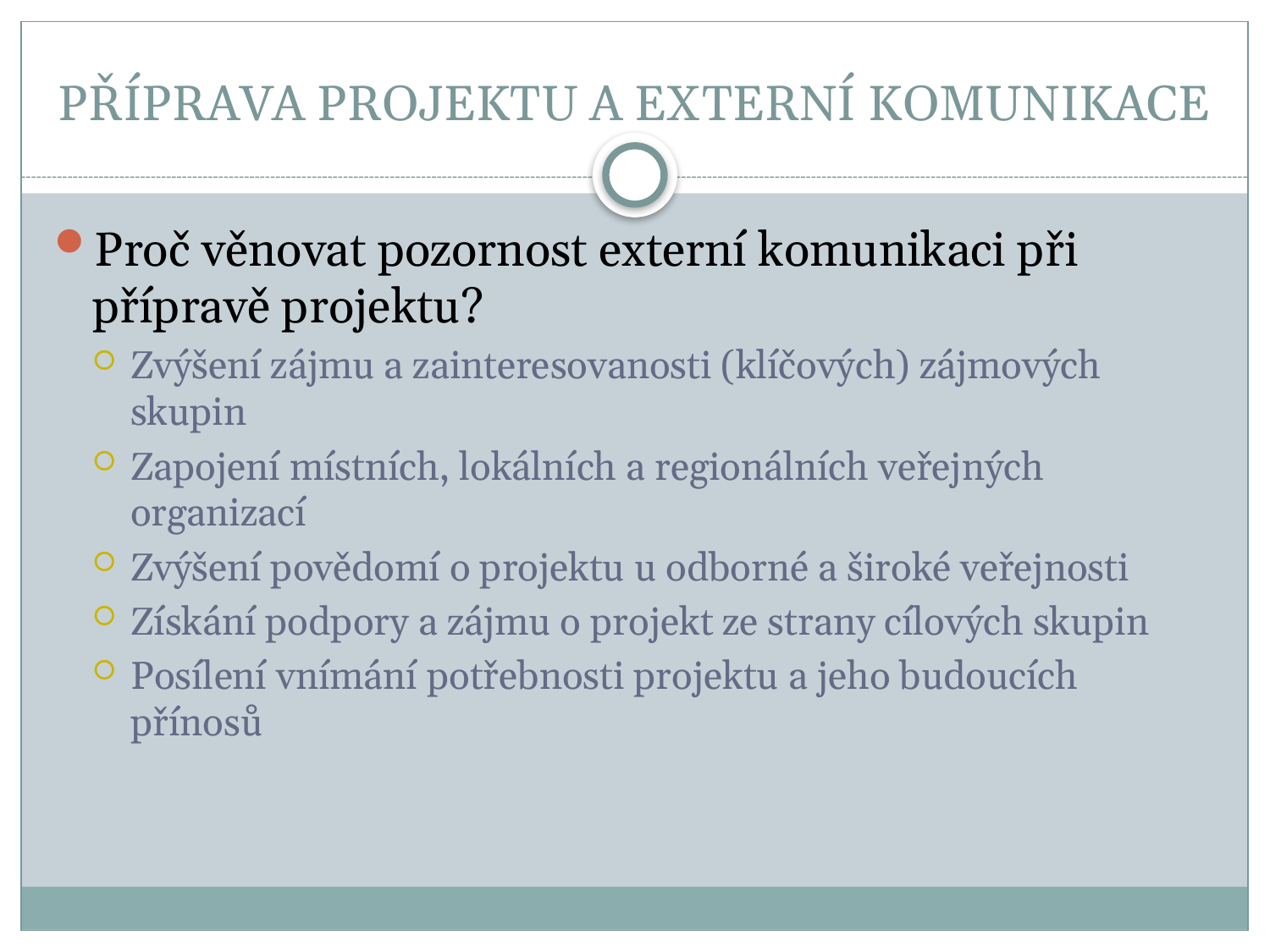

# PŘÍPRAVA PROJEKTU A EXTERNÍ KOMUNIKACE
Proč věnovat pozornost externí komunikaci při přípravě projektu?
Zvýšení zájmu a zainteresovanosti (klíčových) zájmových skupin
Zapojení místních, lokálních a regionálních veřejných organizací
Zvýšení povědomí o projektu u odborné a široké veřejnosti
Získání podpory a zájmu o projekt ze strany cílových skupin
Posílení vnímání potřebnosti projektu a jeho budoucích přínosů